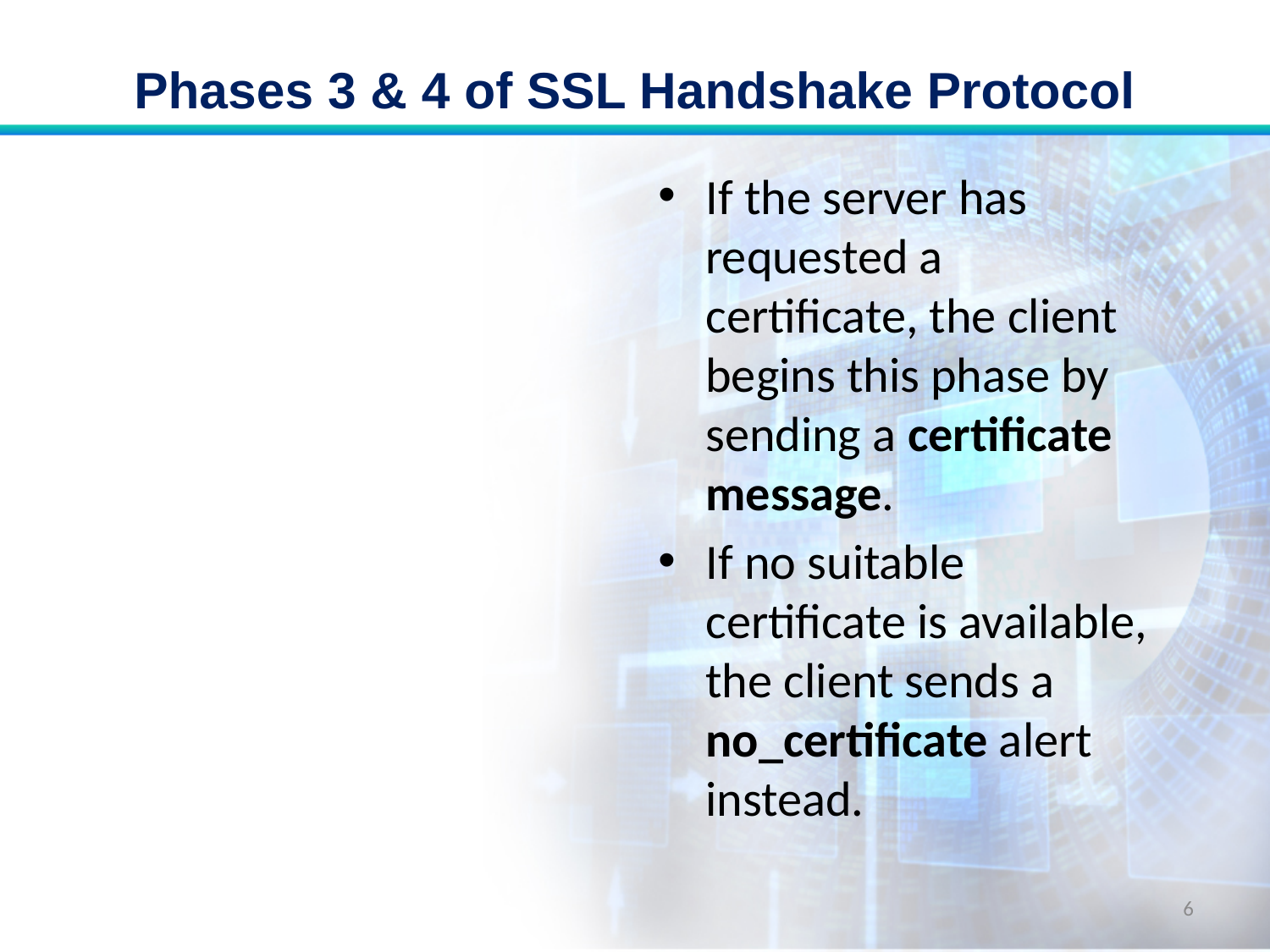

# Phases 3 & 4 of SSL Handshake Protocol
If the server has requested a certificate, the client begins this phase by sending a certificate message.
If no suitable certificate is available, the client sends a no_certificate alert instead.
6